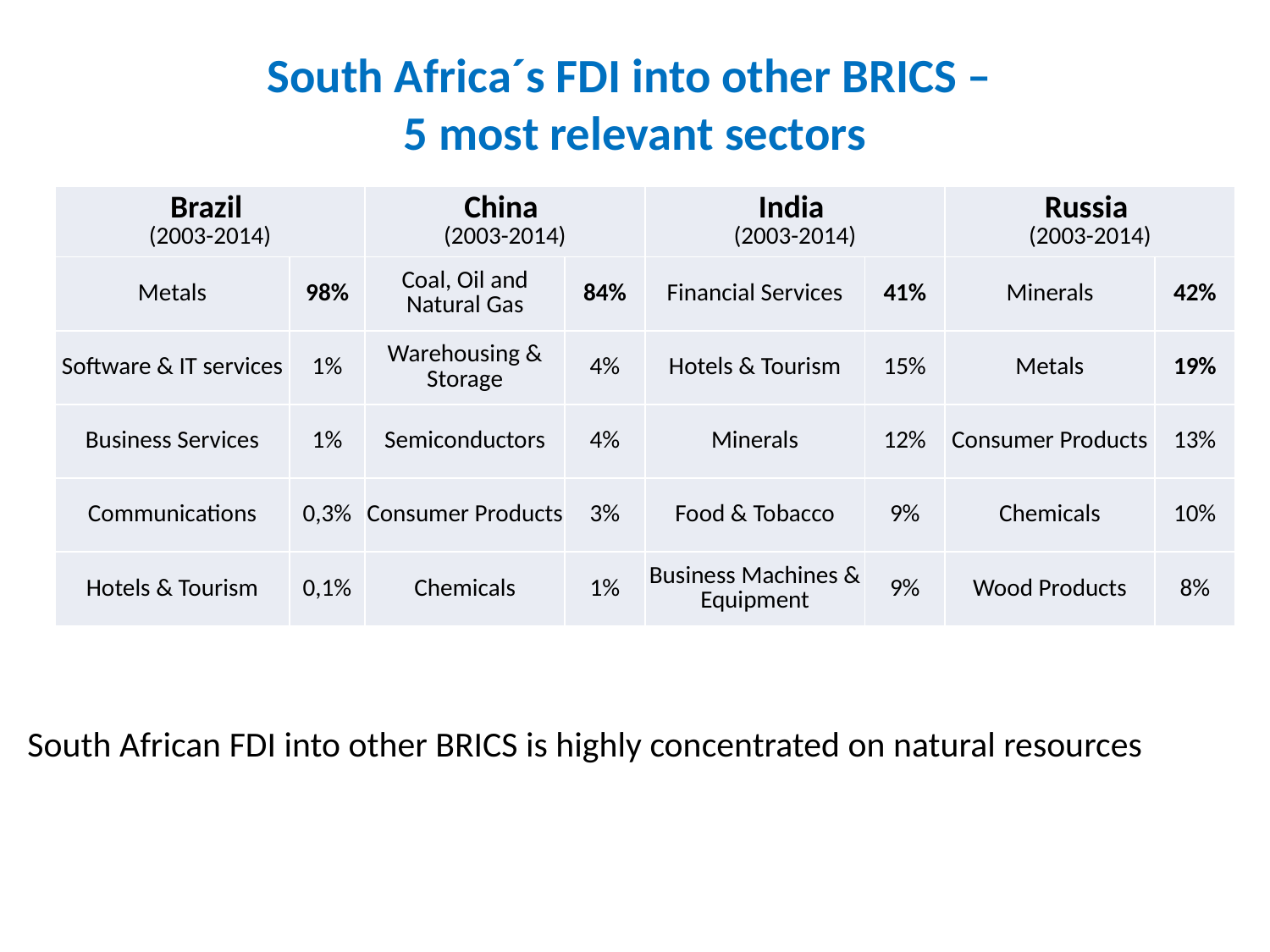

# South Africa´s FDI into other BRICS – 5 most relevant sectors
| Brazil (2003-2014) |  | China (2003-2014) |  | India (2003-2014) |  | Russia (2003-2014) |  |
| --- | --- | --- | --- | --- | --- | --- | --- |
| Metals | 98% | Coal, Oil and Natural Gas | 84% | Financial Services | 41% | Minerals | 42% |
| Software & IT services | 1% | Warehousing & Storage | 4% | Hotels & Tourism | 15% | Metals | 19% |
| Business Services | 1% | Semiconductors | 4% | Minerals | 12% | Consumer Products | 13% |
| Communications | 0,3% | Consumer Products | 3% | Food & Tobacco | 9% | Chemicals | 10% |
| Hotels & Tourism | 0,1% | Chemicals | 1% | Business Machines & Equipment | 9% | Wood Products | 8% |
South African FDI into other BRICS is highly concentrated on natural resources